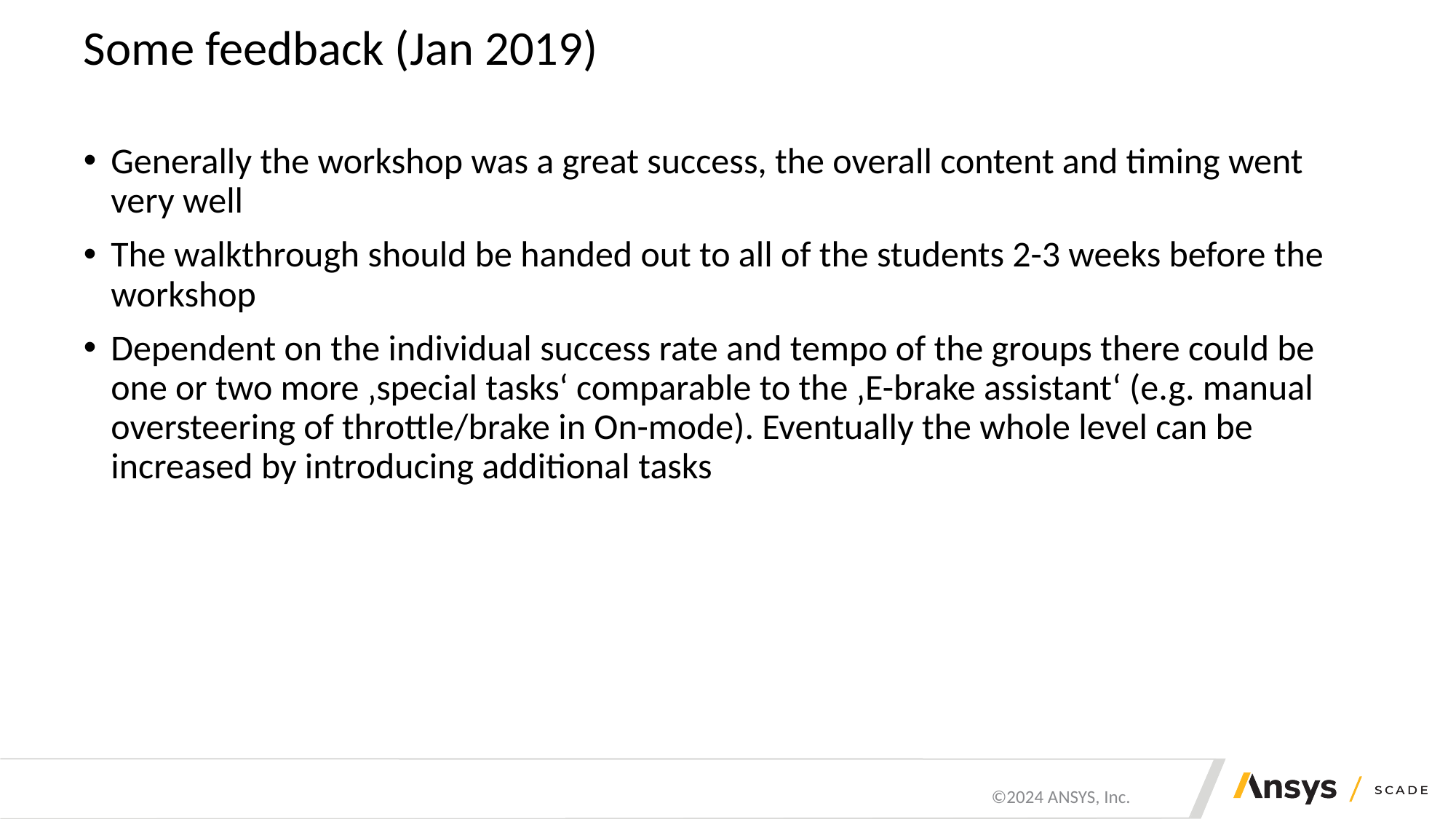

# Some feedback (Jan 2019)
Generally the workshop was a great success, the overall content and timing went very well
The walkthrough should be handed out to all of the students 2-3 weeks before the workshop
Dependent on the individual success rate and tempo of the groups there could be one or two more ‚special tasks‘ comparable to the ‚E-brake assistant‘ (e.g. manual oversteering of throttle/brake in On-mode). Eventually the whole level can be increased by introducing additional tasks